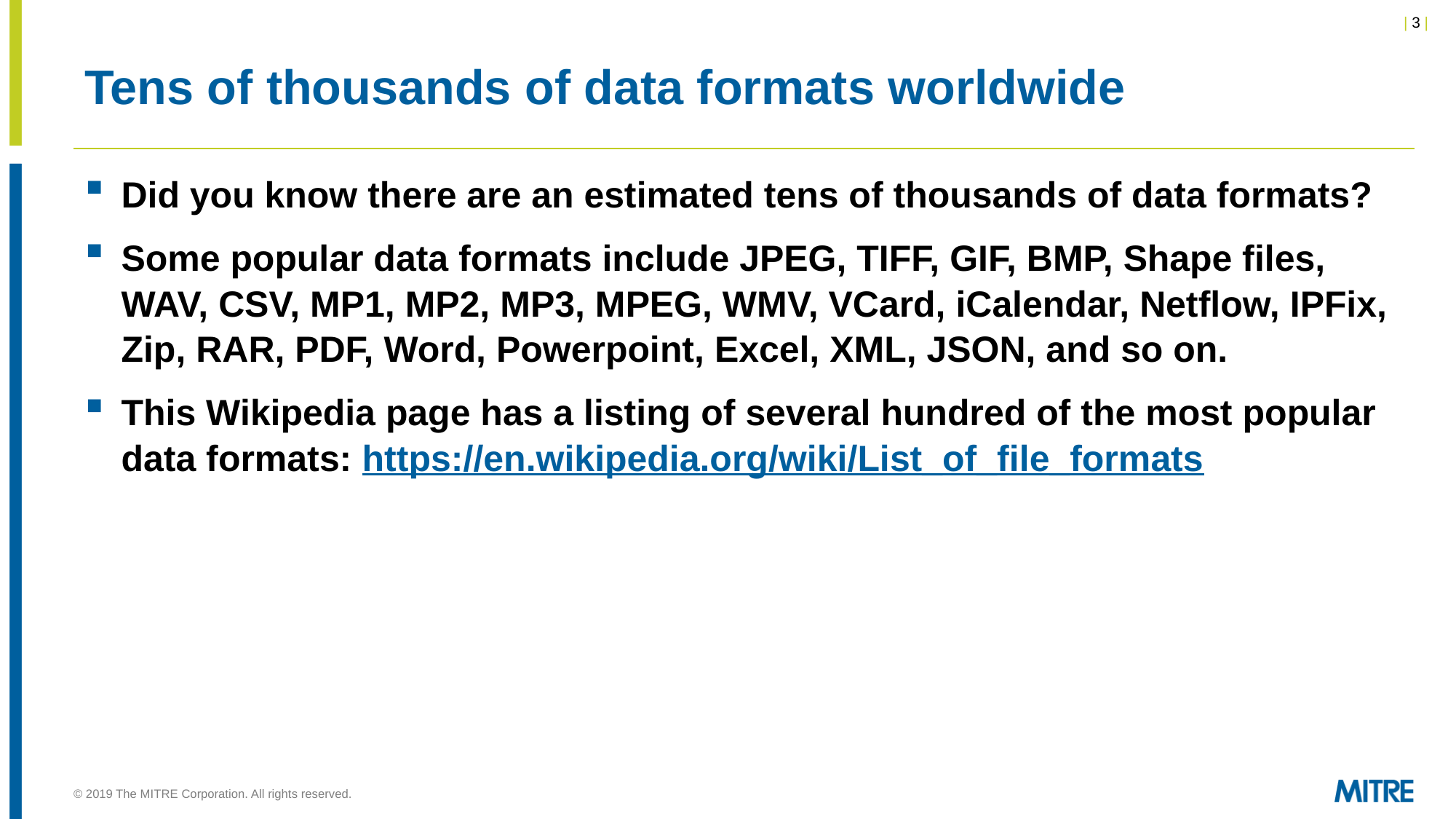

# Tens of thousands of data formats worldwide
Did you know there are an estimated tens of thousands of data formats?
Some popular data formats include JPEG, TIFF, GIF, BMP, Shape files, WAV, CSV, MP1, MP2, MP3, MPEG, WMV, VCard, iCalendar, Netflow, IPFix, Zip, RAR, PDF, Word, Powerpoint, Excel, XML, JSON, and so on.
This Wikipedia page has a listing of several hundred of the most popular data formats: https://en.wikipedia.org/wiki/List_of_file_formats
© 2019 The MITRE Corporation. All rights reserved.